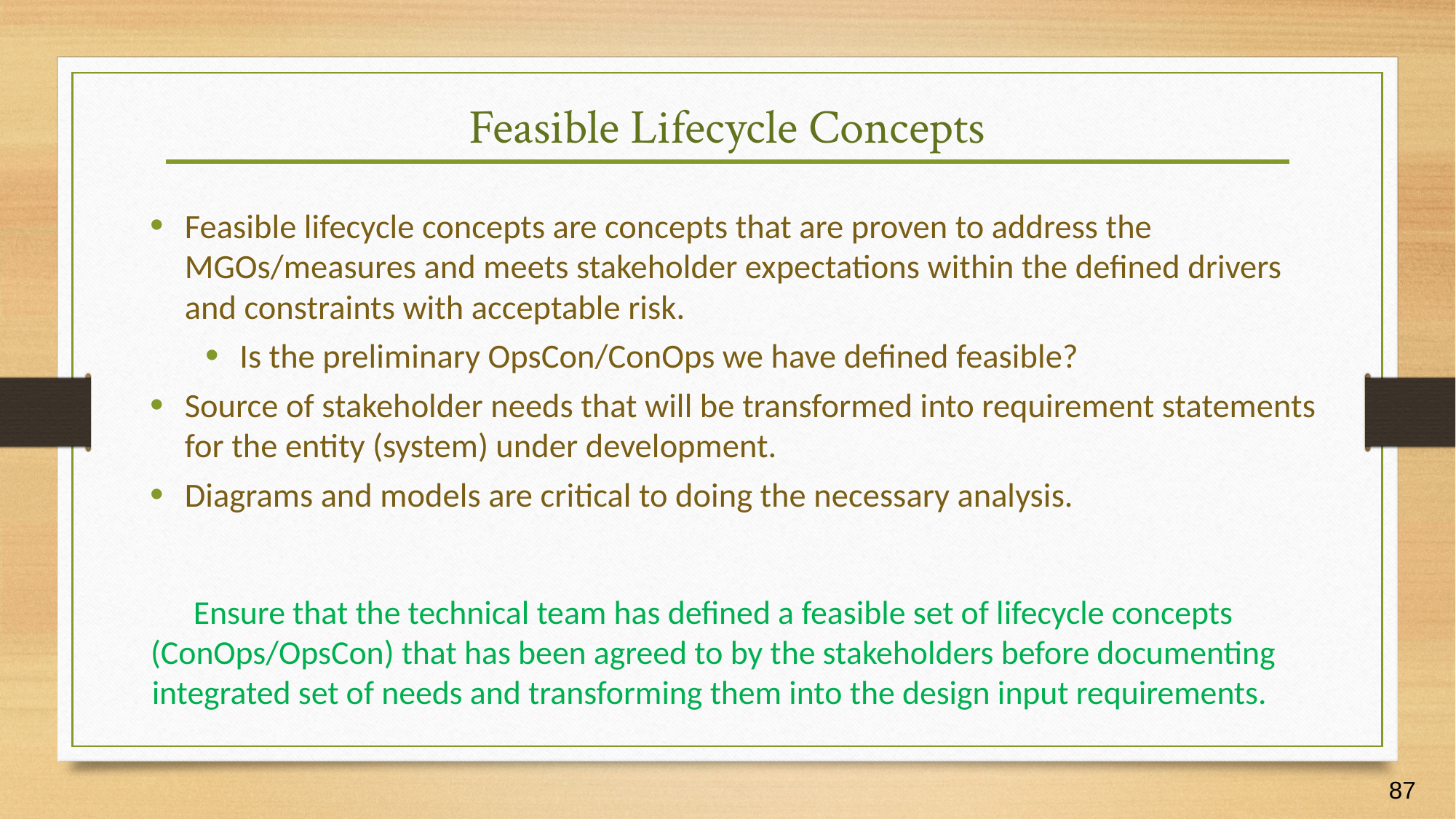

# Feasible Lifecycle Concepts
Feasible lifecycle concepts are concepts that are proven to address the MGOs/measures and meets stakeholder expectations within the defined drivers and constraints with acceptable risk.
Is the preliminary OpsCon/ConOps we have defined feasible?
Source of stakeholder needs that will be transformed into requirement statements for the entity (system) under development.
Diagrams and models are critical to doing the necessary analysis.

Ensure that the technical team has defined a feasible set of lifecycle concepts (ConOps/OpsCon) that has been agreed to by the stakeholders before documenting integrated set of needs and transforming them into the design input requirements.
87